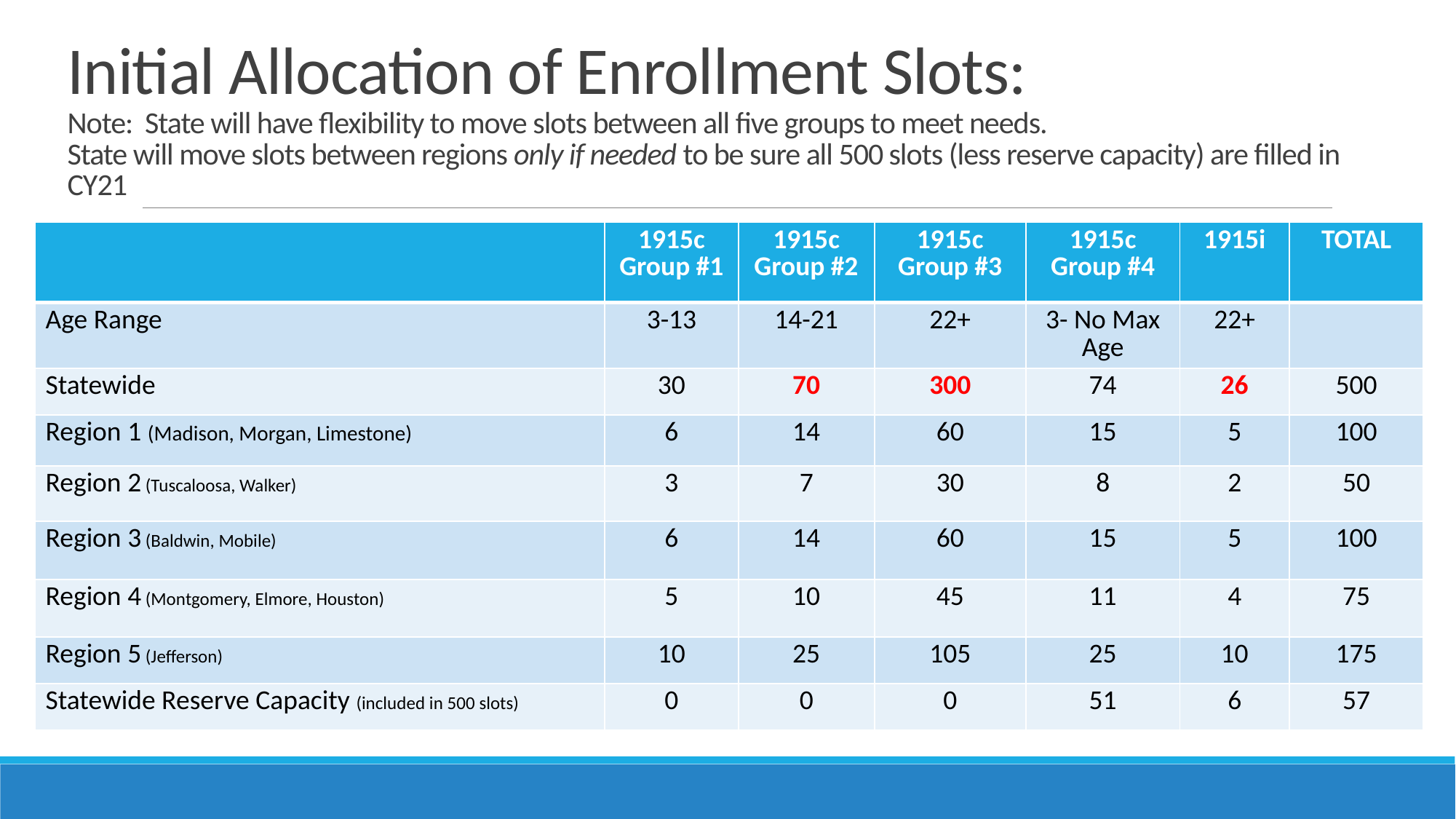

# Initial Allocation of Enrollment Slots: Note:  State will have flexibility to move slots between all five groups to meet needs. State will move slots between regions only if needed to be sure all 500 slots (less reserve capacity) are filled in CY21
|  | 1915c Group #1 | 1915c Group #2 | 1915c Group #3 | 1915c Group #4 | 1915i | TOTAL |
| --- | --- | --- | --- | --- | --- | --- |
| Age Range | 3-13 | 14-21 | 22+ | 3- No Max Age | 22+ |  |
| Statewide | 30 | 70 | 300 | 74 | 26 | 500 |
| Region 1 (Madison, Morgan, Limestone) | 6 | 14 | 60 | 15 | 5 | 100 |
| Region 2 (Tuscaloosa, Walker) | 3 | 7 | 30 | 8 | 2 | 50 |
| Region 3 (Baldwin, Mobile) | 6 | 14 | 60 | 15 | 5 | 100 |
| Region 4 (Montgomery, Elmore, Houston) | 5 | 10 | 45 | 11 | 4 | 75 |
| Region 5 (Jefferson) | 10 | 25 | 105 | 25 | 10 | 175 |
| Statewide Reserve Capacity (included in 500 slots) | 0 | 0 | 0 | 51 | 6 | 57 |